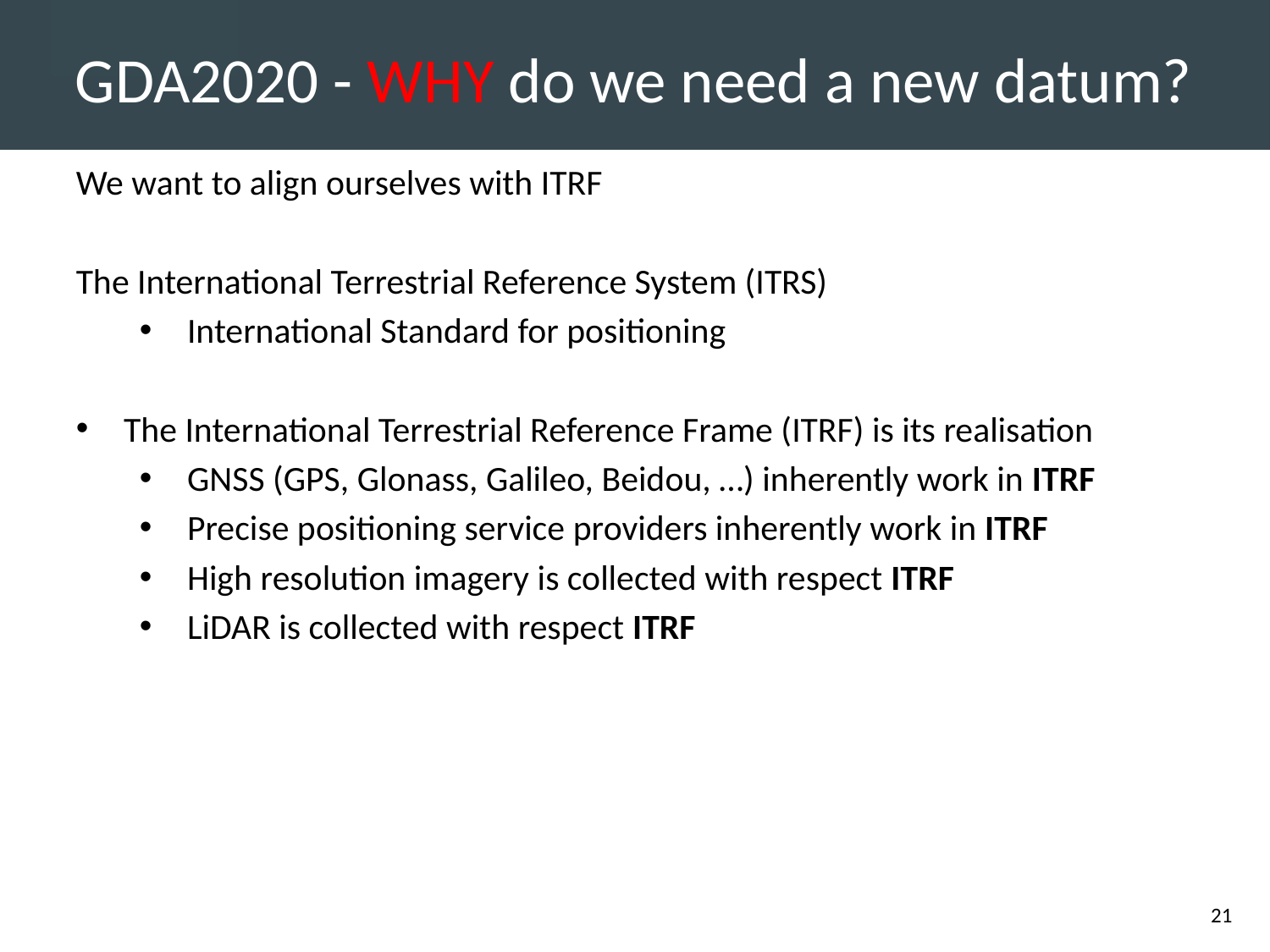

# GDA2020 - WHY do we need a new datum?
We want to align ourselves with ITRF

The International Terrestrial Reference System (ITRS)
International Standard for positioning

The International Terrestrial Reference Frame (ITRF) is its realisation
GNSS (GPS, Glonass, Galileo, Beidou, …) inherently work in ITRF
Precise positioning service providers inherently work in ITRF
High resolution imagery is collected with respect ITRF
LiDAR is collected with respect ITRF

21